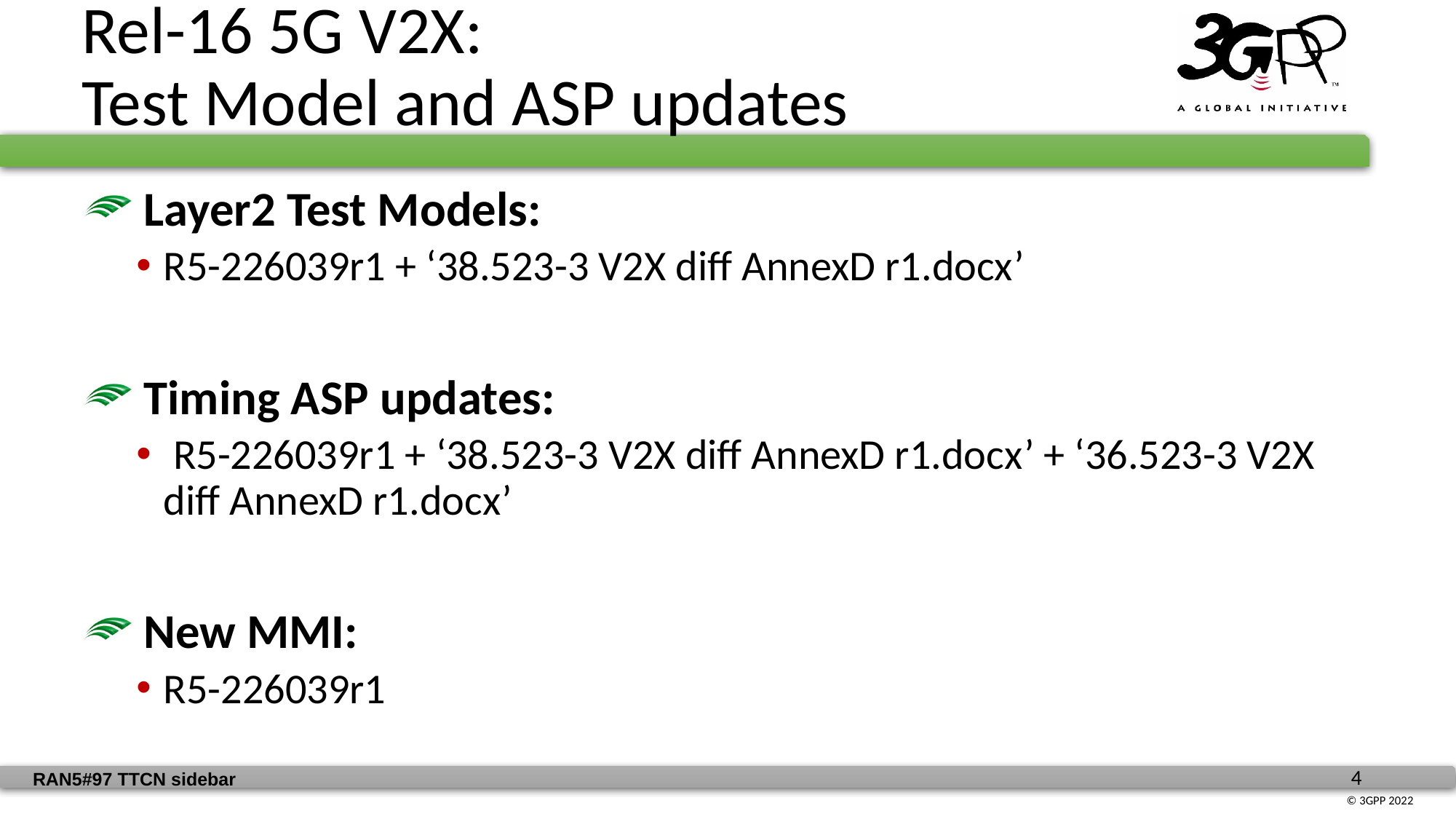

Rel-16 5G V2X:
Test Model and ASP updates
 Layer2 Test Models:
R5-226039r1 + ‘38.523-3 V2X diff AnnexD r1.docx’

 Timing ASP updates:
 R5-226039r1 + ‘38.523-3 V2X diff AnnexD r1.docx’ + ‘36.523-3 V2X diff AnnexD r1.docx’

 New MMI:
R5-226039r1